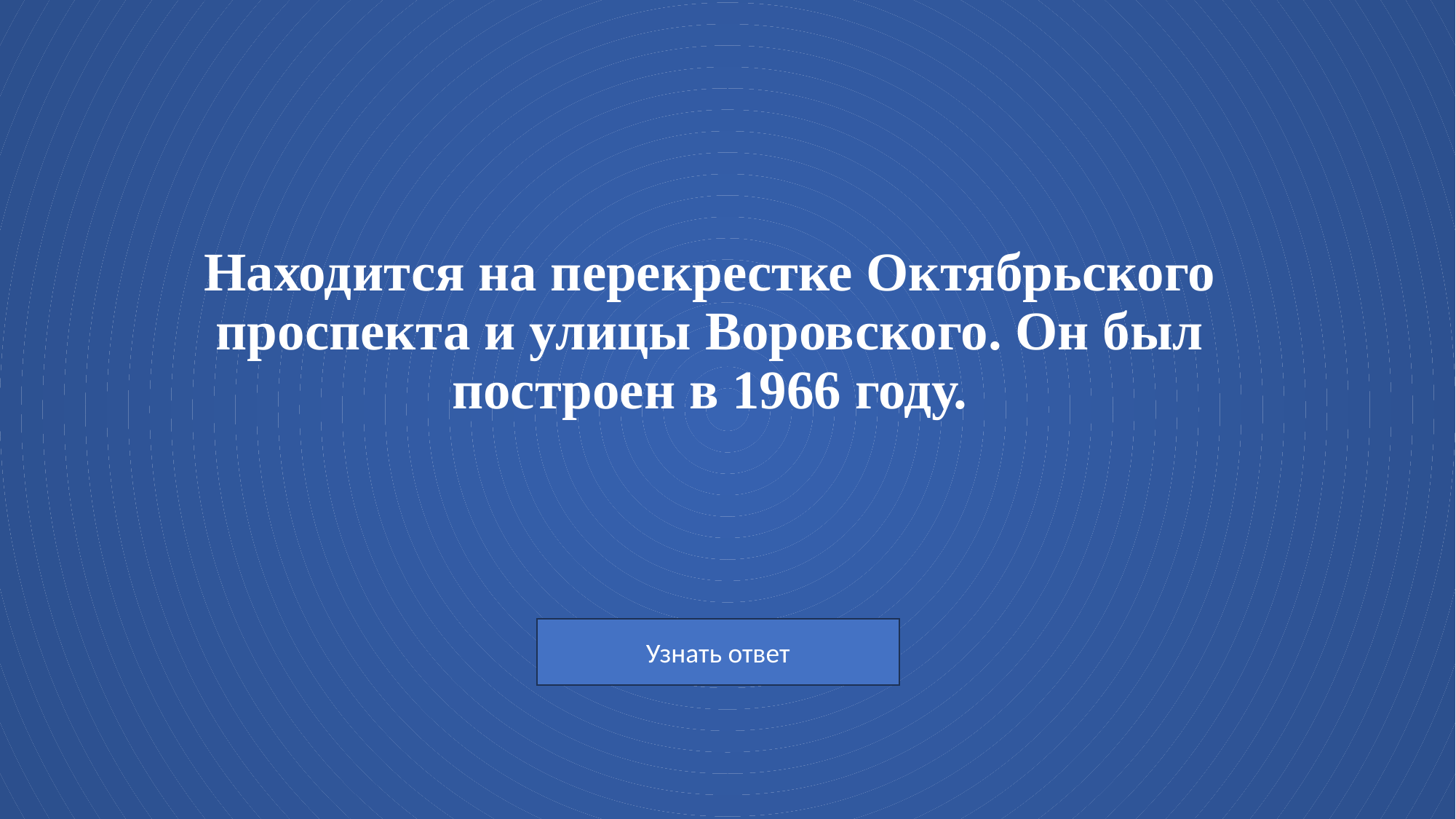

# Находится на перекрестке Октябрьского проспекта и улицы Воровского. Он был построен в 1966 году.